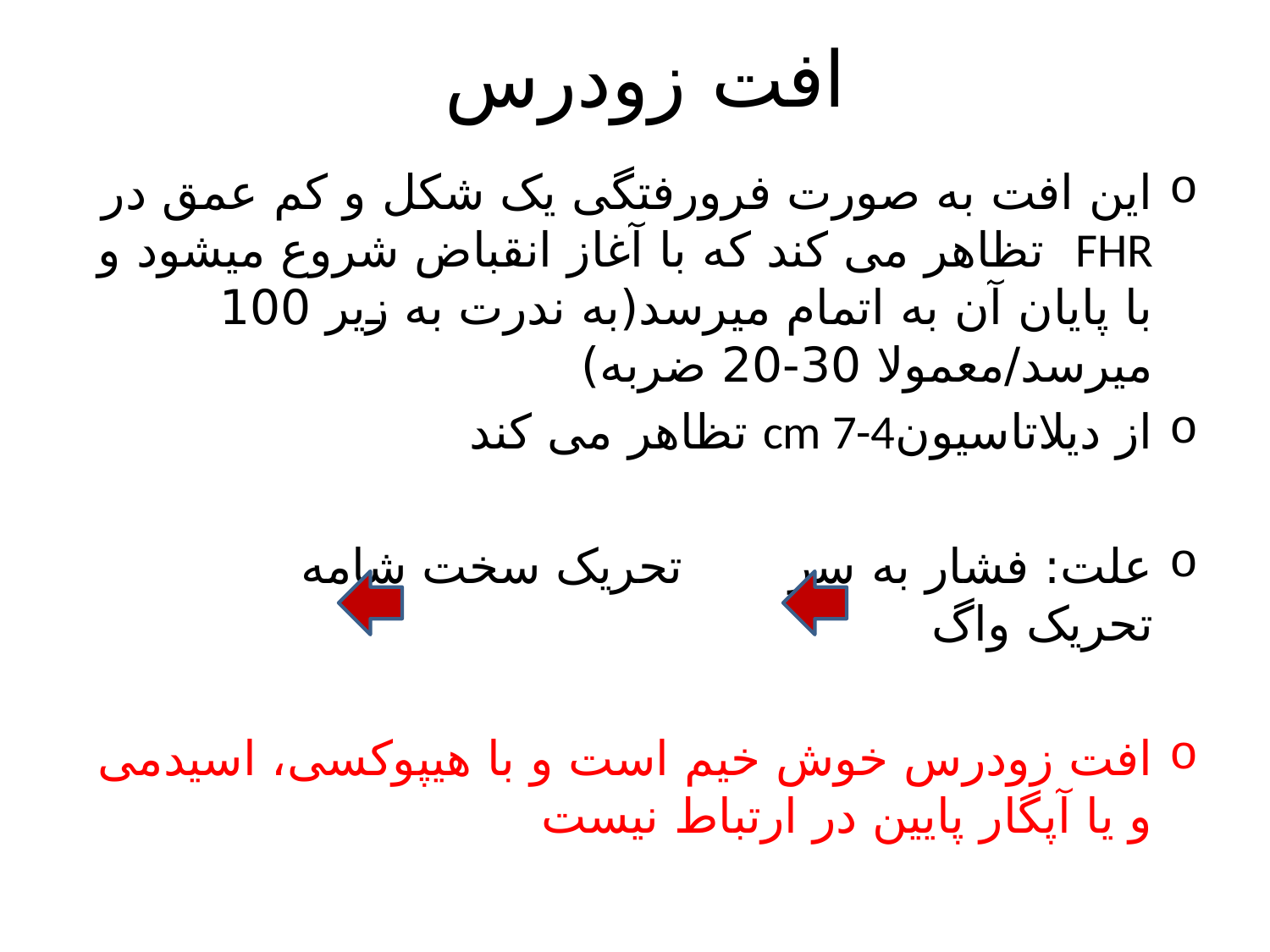

# افت زودرس
این افت به صورت فرورفتگی یک شکل و کم عمق در FHR  تظاهر می کند که با آغاز انقباض شروع میشود و با پایان آن به اتمام میرسد(به ندرت به زیر 100 میرسد/معمولا 30-20 ضربه)
از دیلاتاسیونcm 7-4 تظاهر می کند

علت: فشار به سر       تحریک سخت شامه        تحریک واگ

افت زودرس خوش خیم است و با هیپوکسی، اسیدمی و یا آپگار پایین در ارتباط نیست